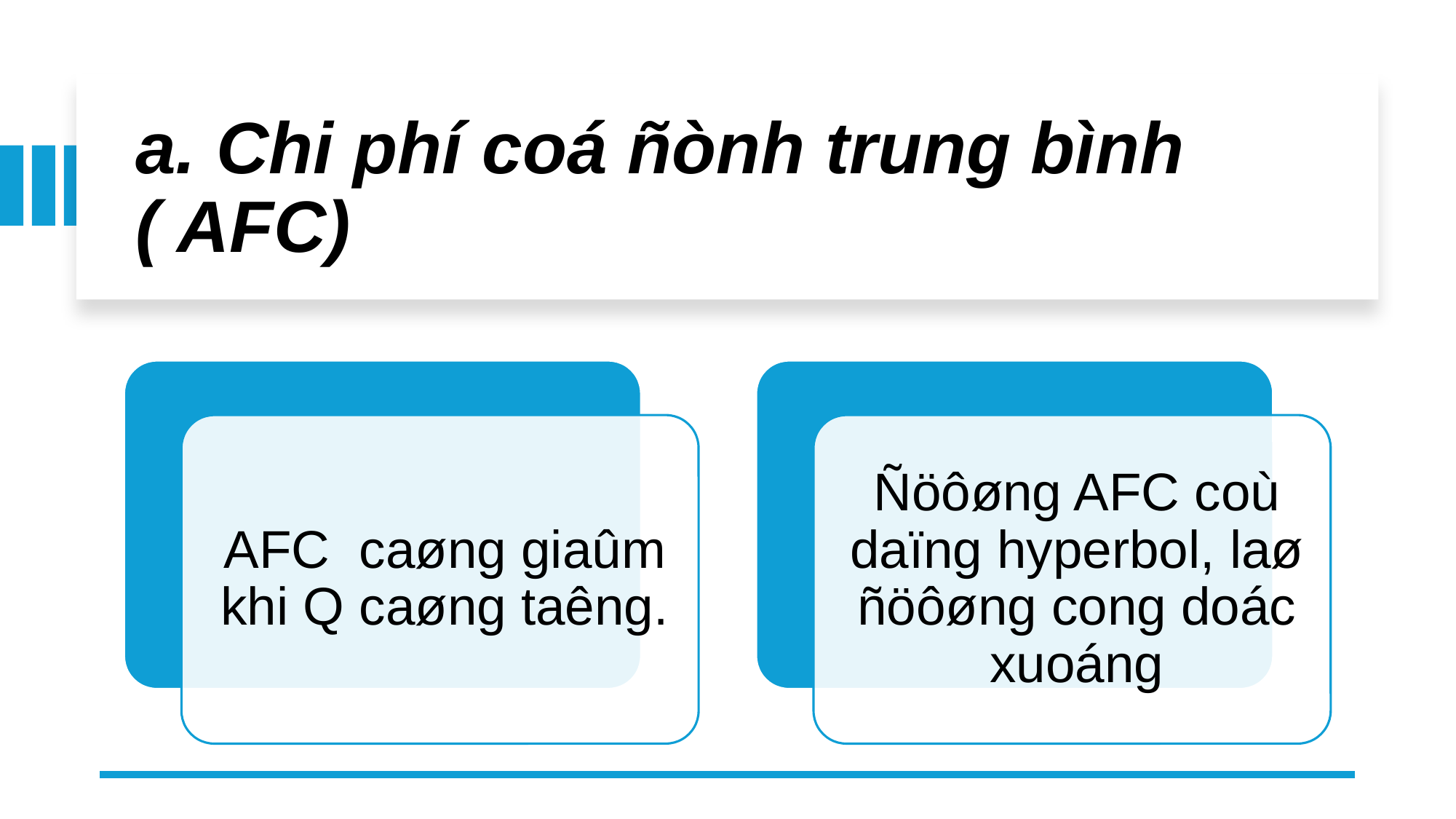

# a. Chi phí coá ñònh trung bình  ( AFC)

AFC  caøng giaûm khi Q caøng taêng.
Ñöôøng AFC coù daïng hyperbol, laø ñöôøng cong doác xuoáng